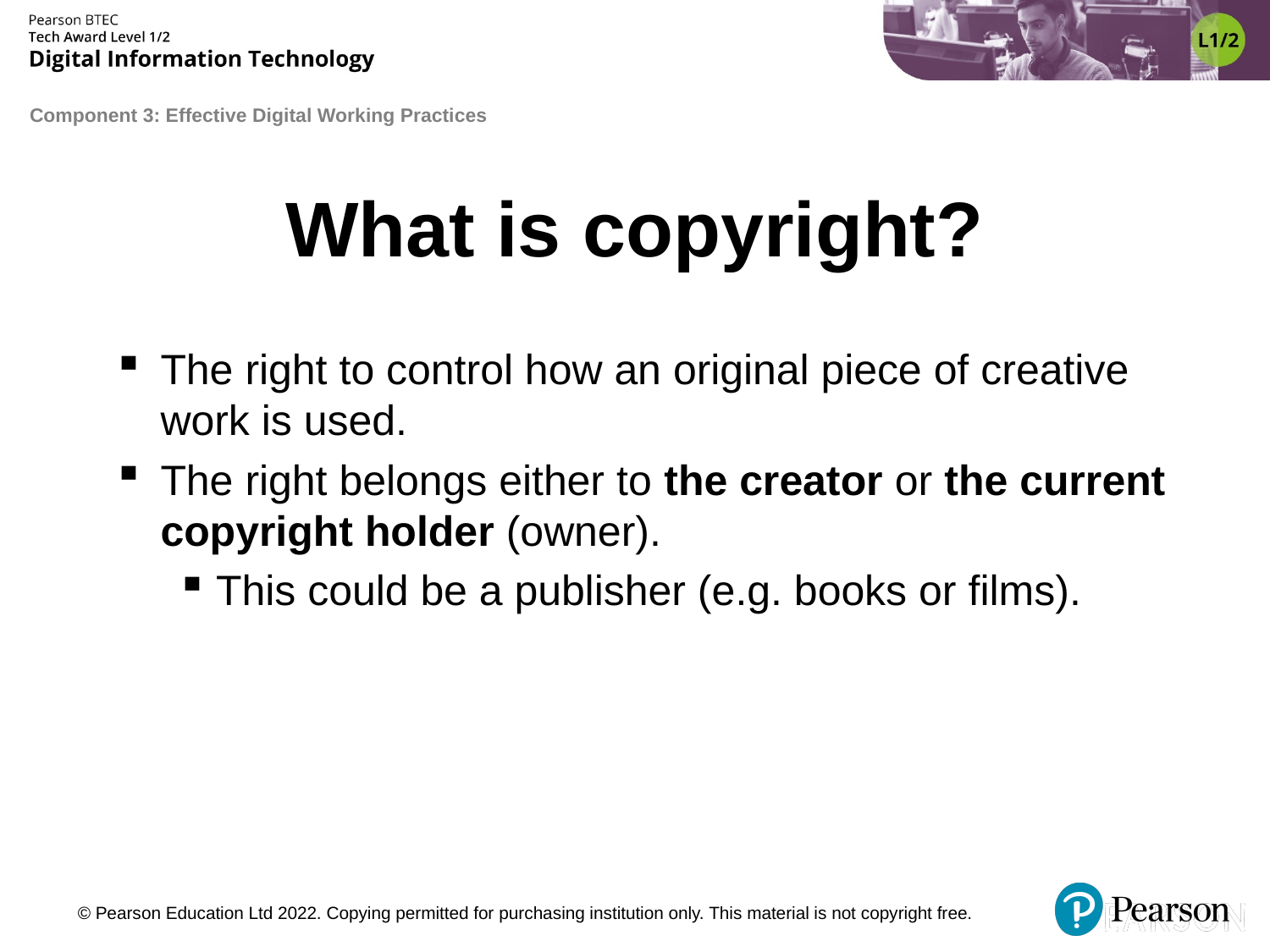

# What is copyright?
The right to control how an original piece of creative work is used.
The right belongs either to the creator or the current copyright holder (owner).
This could be a publisher (e.g. books or films).
© Pearson Education Ltd 2022. Copying permitted for purchasing institution only. This material is not copyright free.